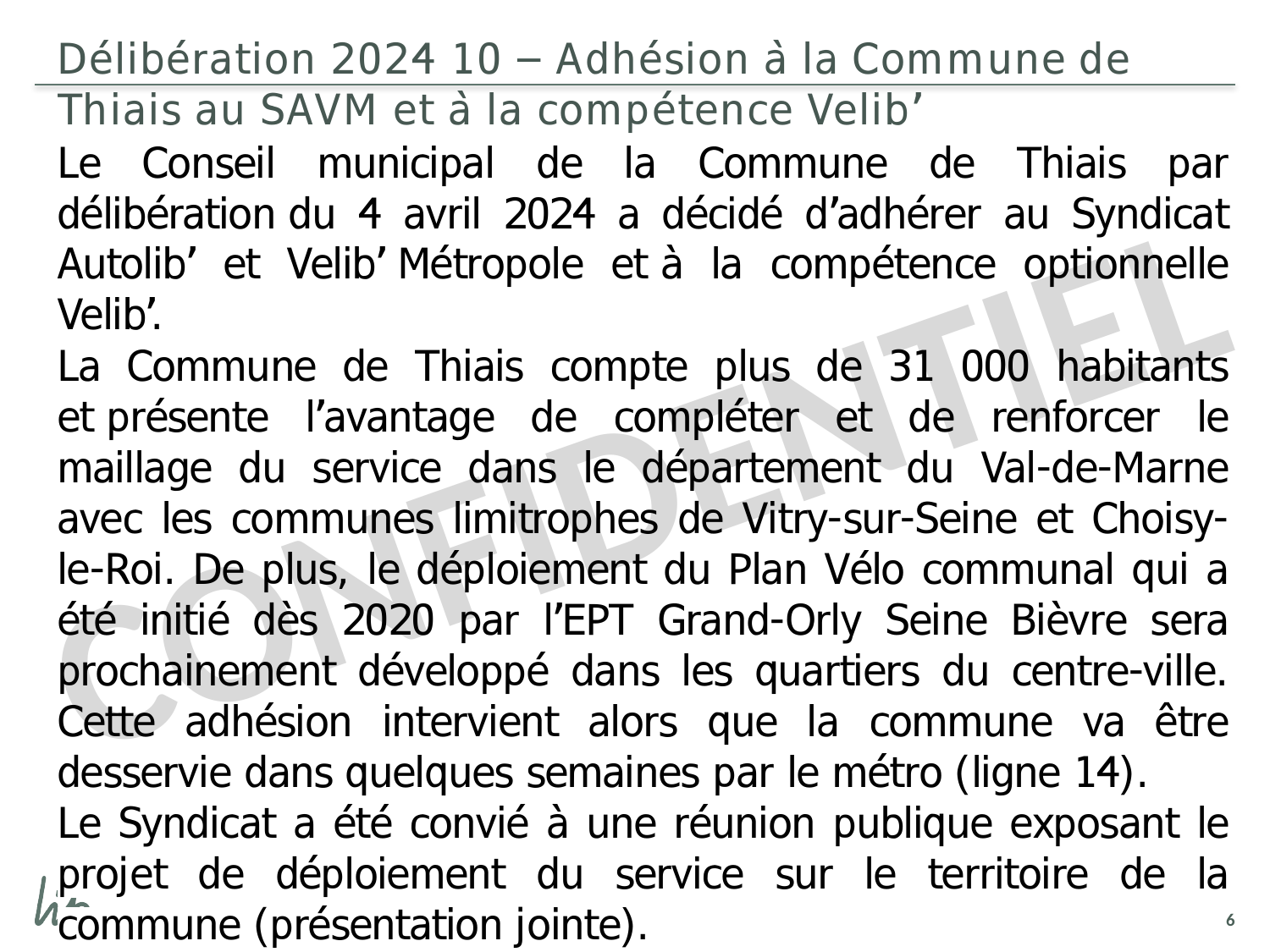

Délibération 2024 10 – Adhésion à la Commune de Thiais au SAVM et à la compétence Velib’

Le Conseil municipal de la Commune de Thiais par délibération du 4 avril 2024 a décidé d’adhérer au Syndicat Autolib’ et Velib’ Métropole et à la compétence optionnelle Velib’.  ​
La Commune de Thiais compte plus de 31 000 habitants et présente l’avantage de compléter et de renforcer le maillage du service dans le département du Val-de-Marne avec les communes limitrophes de Vitry-sur-Seine et Choisy-le-Roi. De plus, le déploiement du Plan Vélo communal qui a été initié dès 2020 par l’EPT Grand-Orly Seine Bièvre sera prochainement développé dans les quartiers du centre-ville. Cette adhésion intervient alors que la commune va être desservie dans quelques semaines par le métro (ligne 14).
Le Syndicat a été convié à une réunion publique exposant le projet de déploiement du service sur le territoire de la commune (présentation jointe).